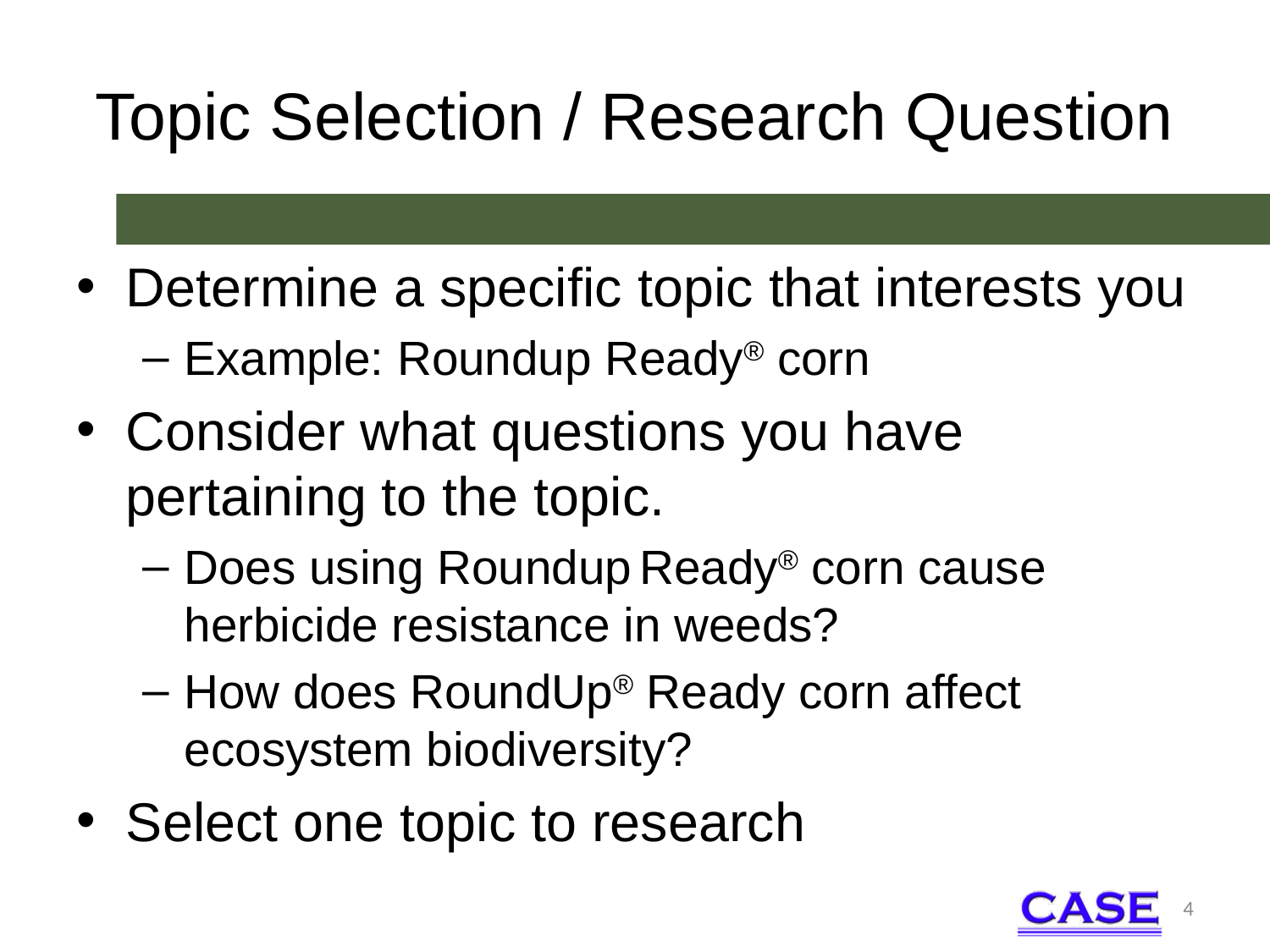

# Topic Selection / Research Question
Determine a specific topic that interests you
Example: Roundup Ready® corn
Consider what questions you have pertaining to the topic.
Does using Roundup Ready® corn cause herbicide resistance in weeds?
How does RoundUp® Ready corn affect ecosystem biodiversity?
Select one topic to research
4